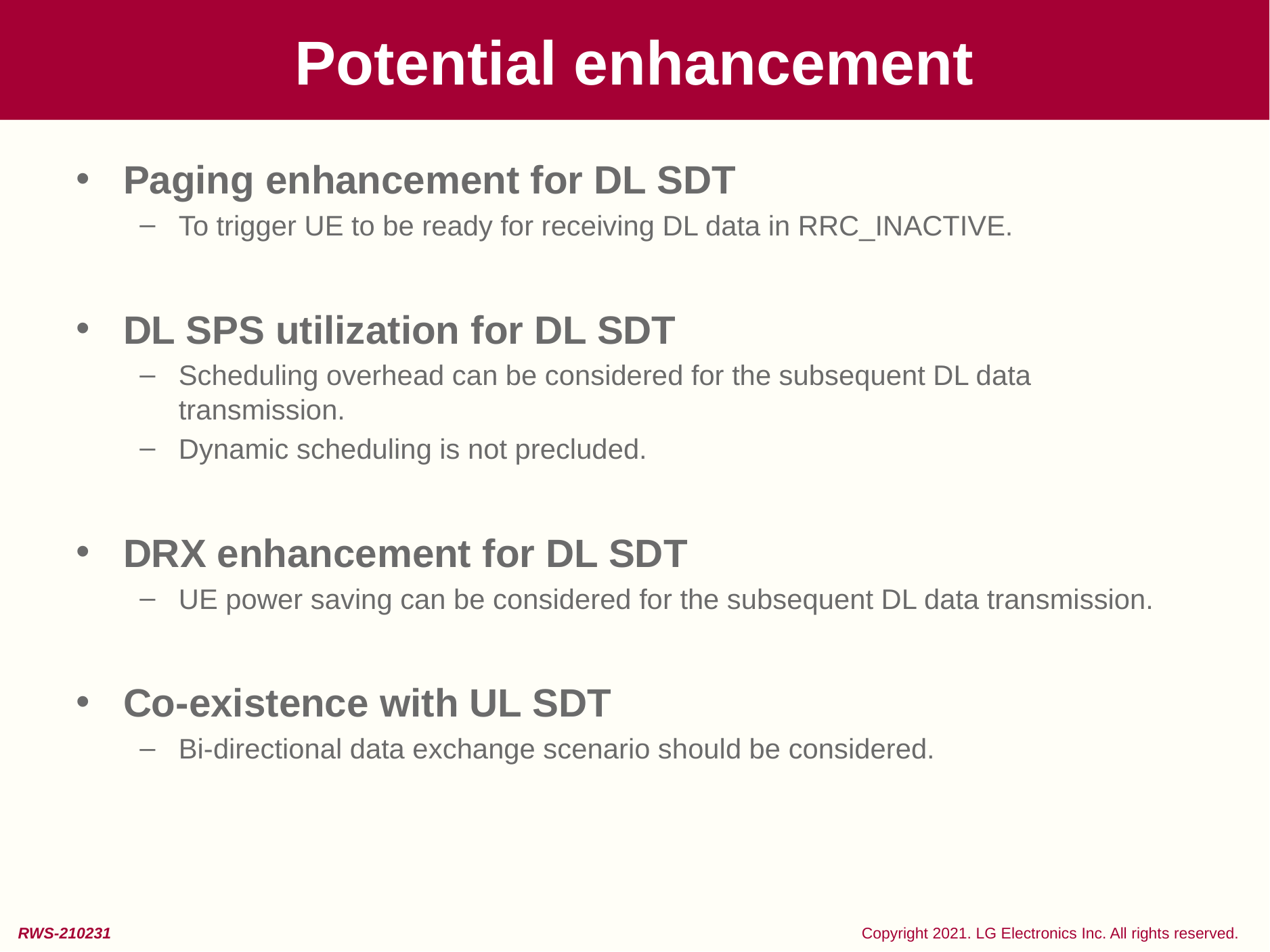

# Potential enhancement
Paging enhancement for DL SDT
To trigger UE to be ready for receiving DL data in RRC_INACTIVE.

DL SPS utilization for DL SDT
Scheduling overhead can be considered for the subsequent DL data transmission.
Dynamic scheduling is not precluded.

DRX enhancement for DL SDT
UE power saving can be considered for the subsequent DL data transmission.

Co-existence with UL SDT
Bi-directional data exchange scenario should be considered.